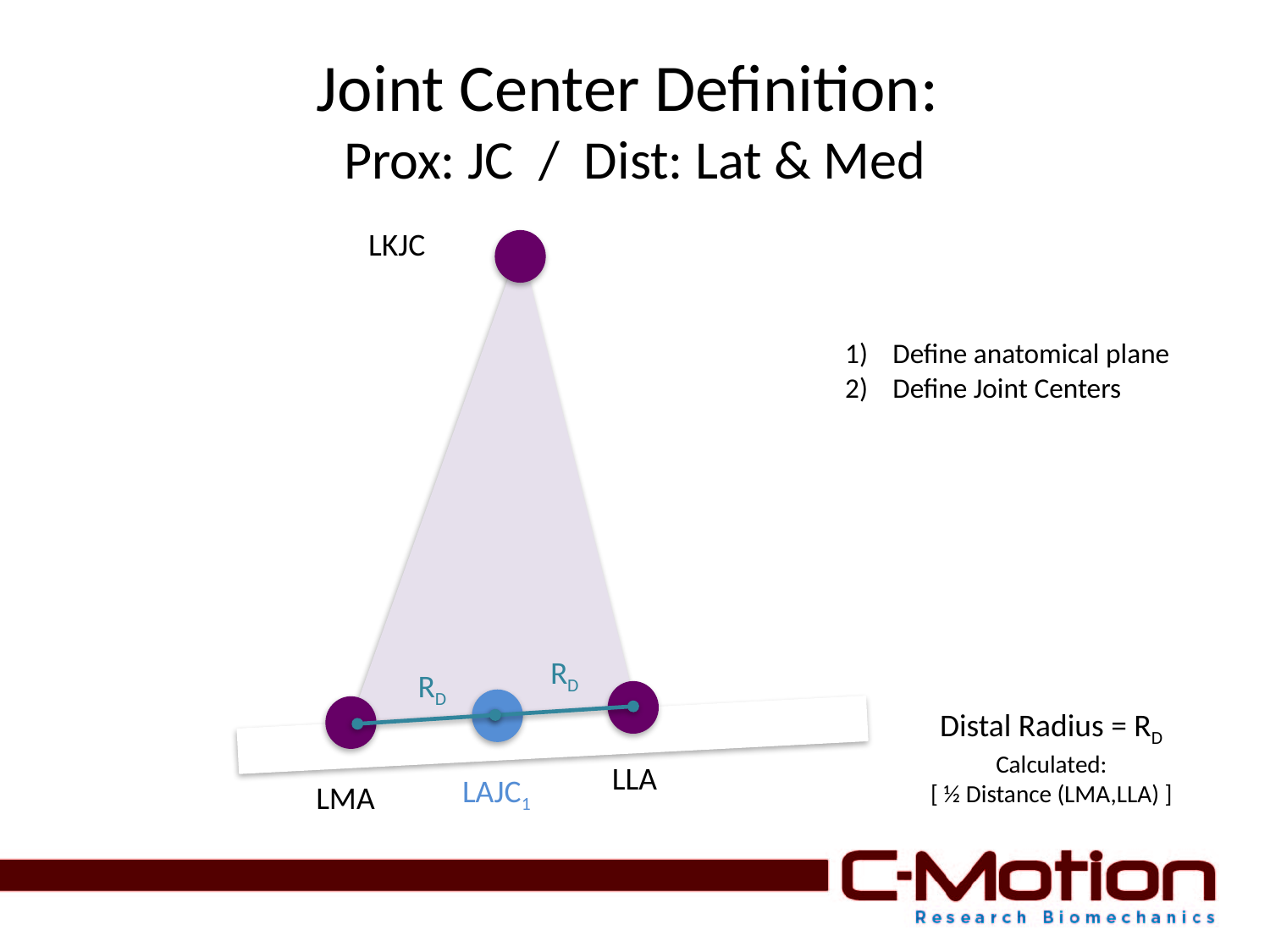

# Joint Center Definition: Prox: JC  /  Dist: Lat & Med
LKJC

Define anatomical plane
Define Joint Centers
RD
RD

Distal Radius = RD
Calculated:
[ ½ Distance (LMA,LLA) ]

LLA
LAJC1
LMA